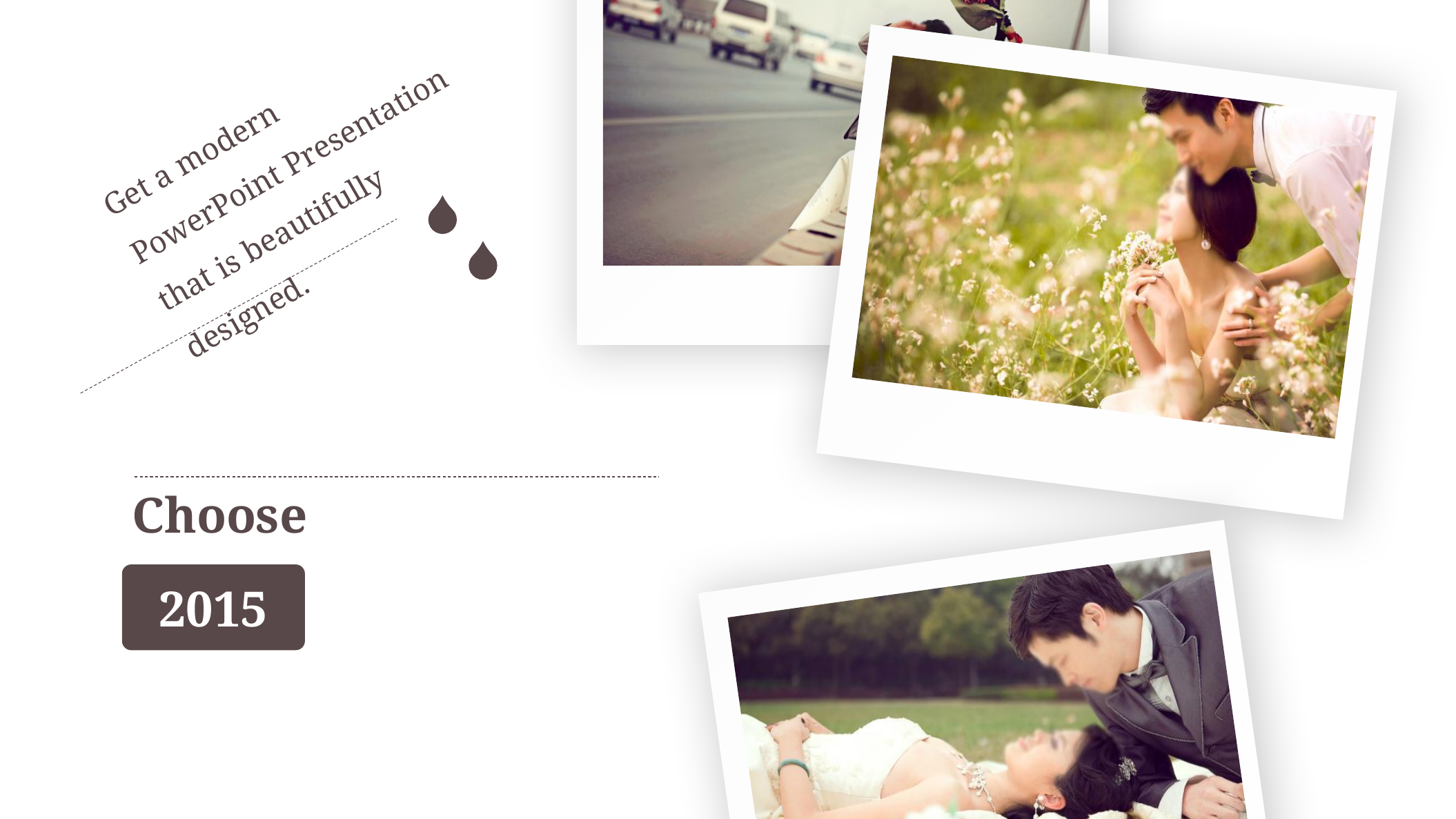

Get a modern PowerPoint Presentation that is beautifully designed.

Choose

2015